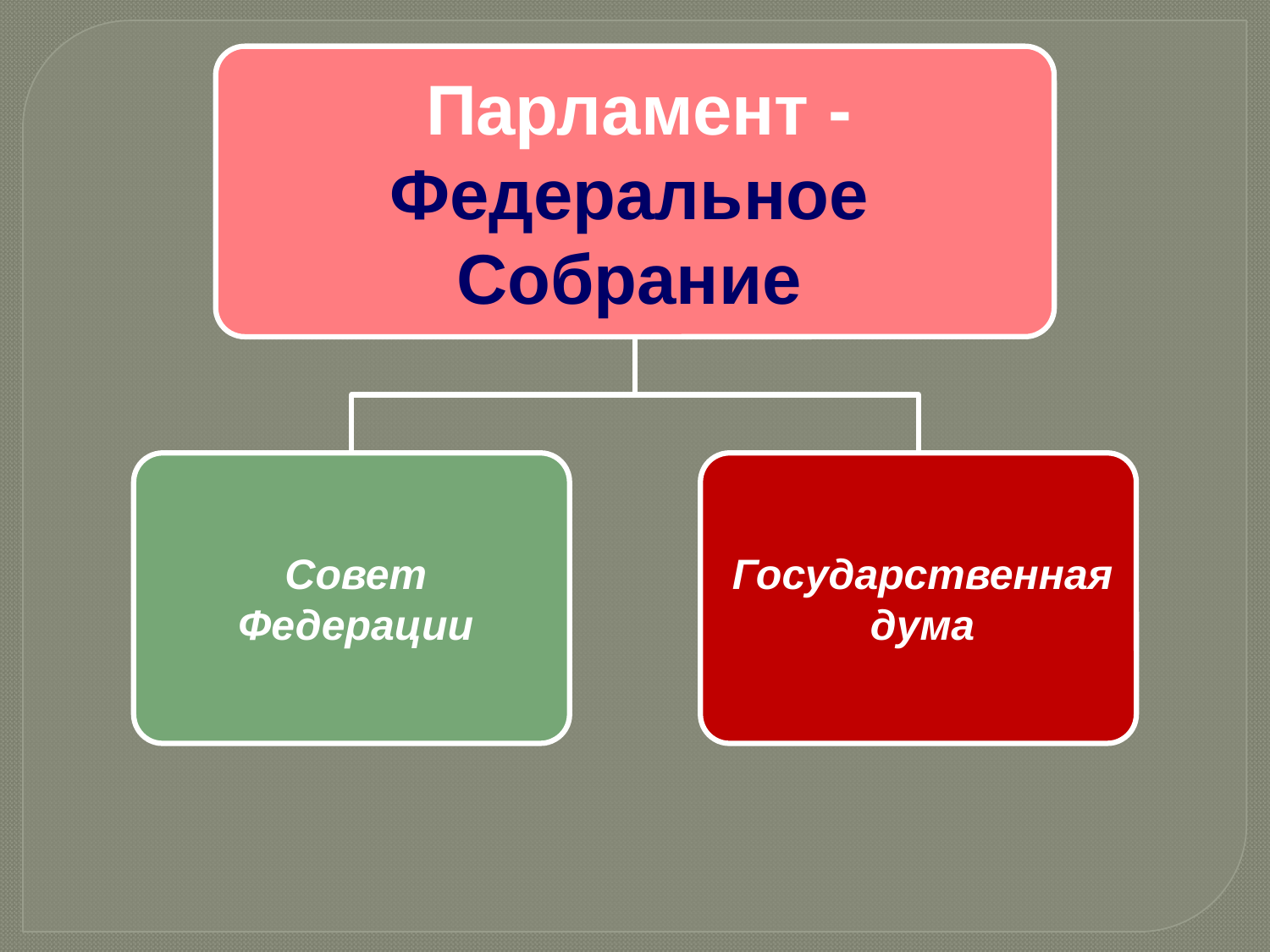

Парламент -
Федеральное
Собрание
Совет Федерации
Государственная
дума